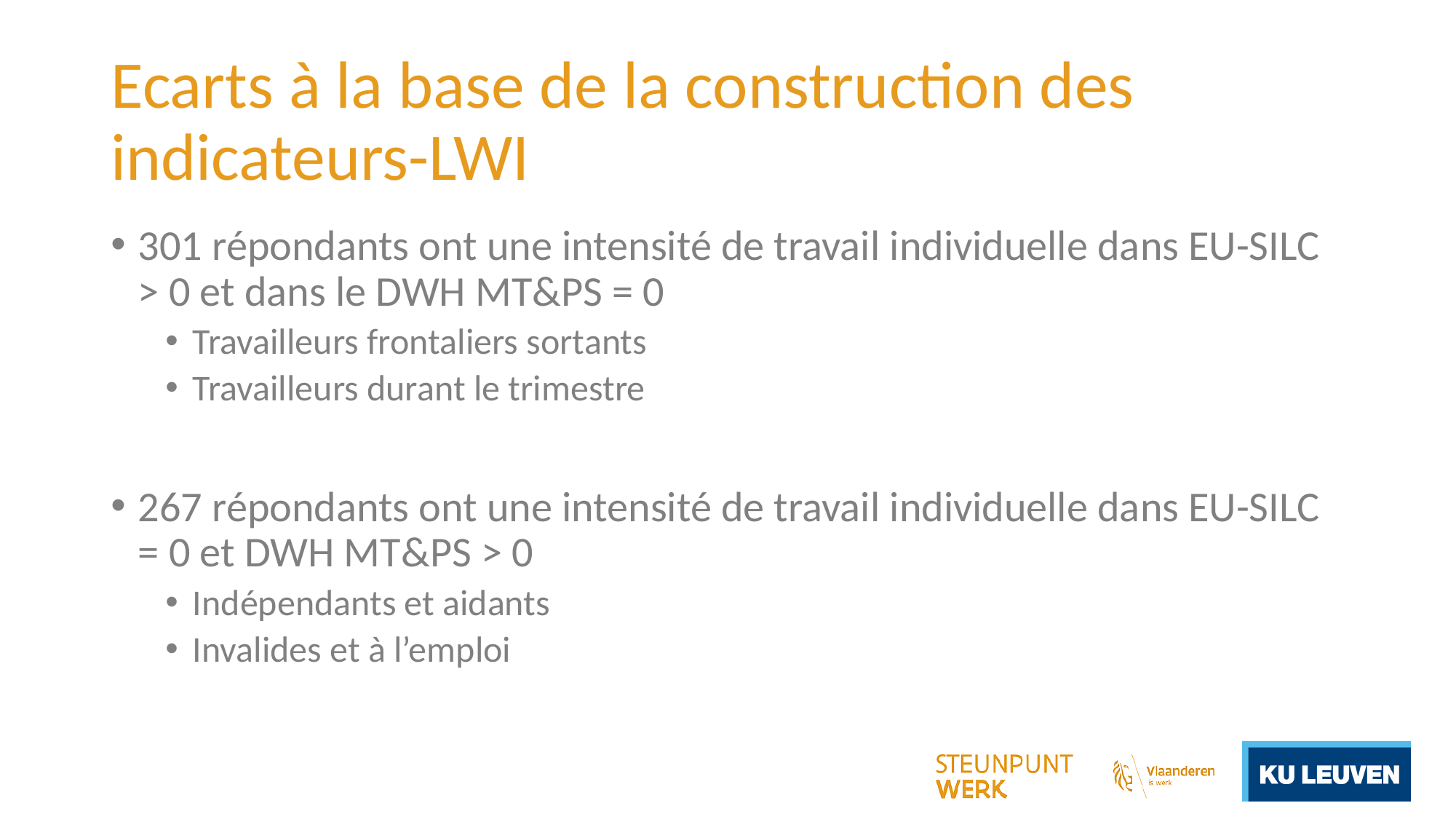

# Ecarts à la base de la construction des indicateurs-LWI
301 répondants ont une intensité de travail individuelle dans EU-SILC > 0 et dans le DWH MT&PS = 0
Travailleurs frontaliers sortants
Travailleurs durant le trimestre

267 répondants ont une intensité de travail individuelle dans EU-SILC = 0 et DWH MT&PS > 0
Indépendants et aidants
Invalides et à l’emploi